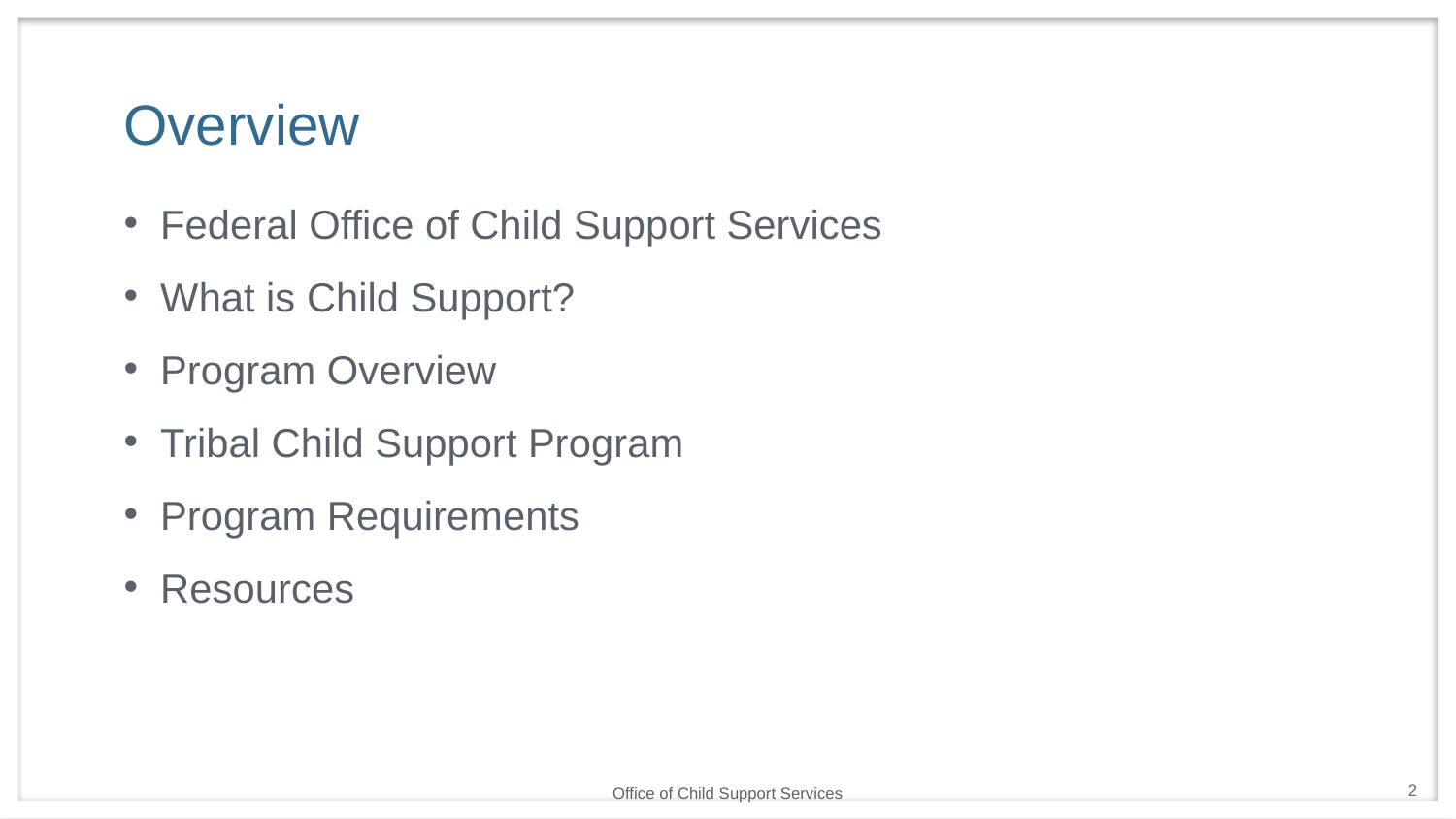

# Overview
Federal Office of Child Support Services
What is Child Support?
Program Overview
Tribal Child Support Program
Program Requirements
Resources
2